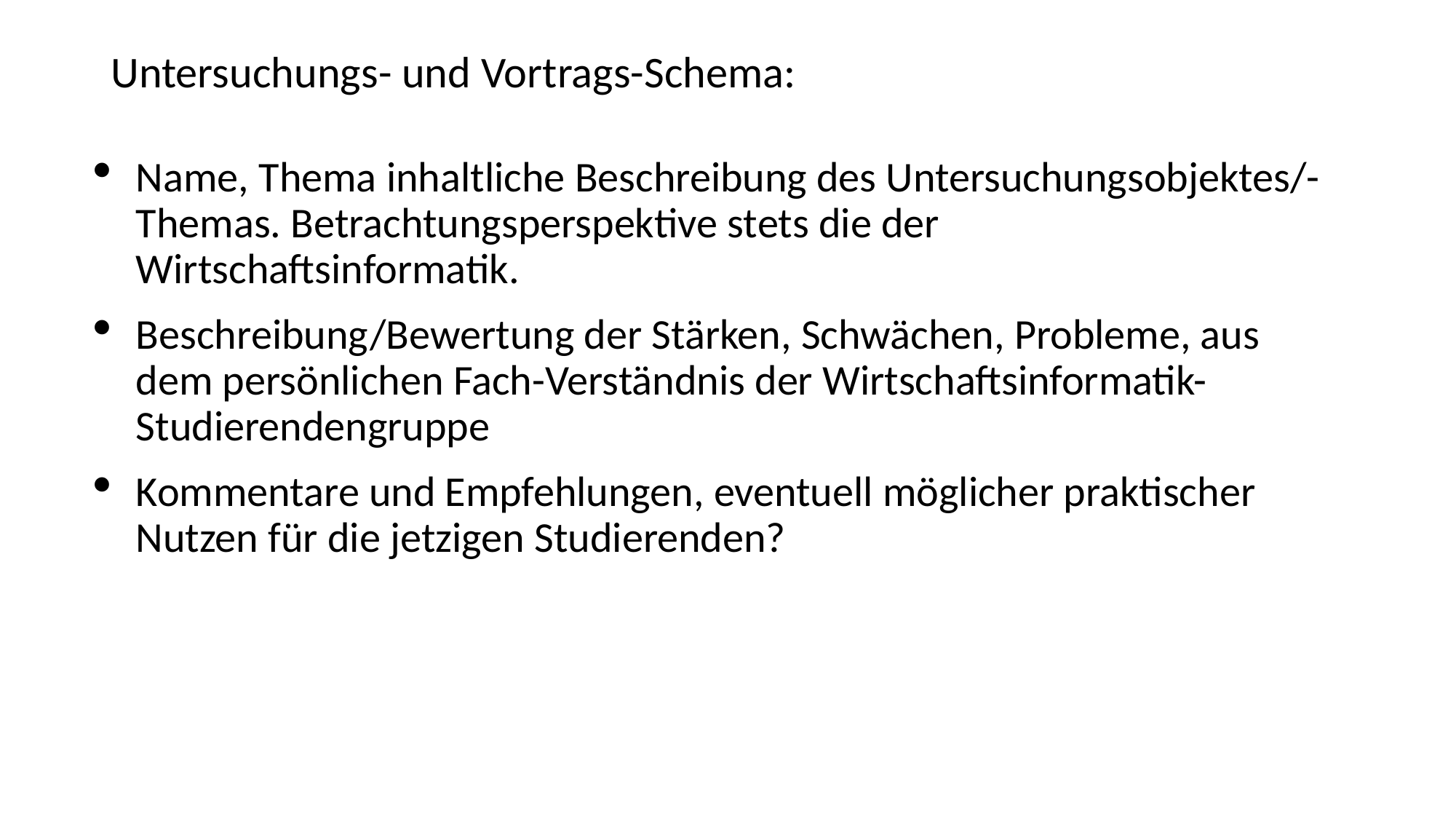

# Untersuchungs- und Vortrags-Schema:
Name, Thema inhaltliche Beschreibung des Untersuchungsobjektes/-Themas. Betrachtungsperspektive stets die der Wirtschaftsinformatik.
Beschreibung/Bewertung der Stärken, Schwächen, Probleme, aus dem persönlichen Fach-Verständnis der Wirtschaftsinformatik-Studierendengruppe
Kommentare und Empfehlungen, eventuell möglicher praktischer Nutzen für die jetzigen Studierenden?